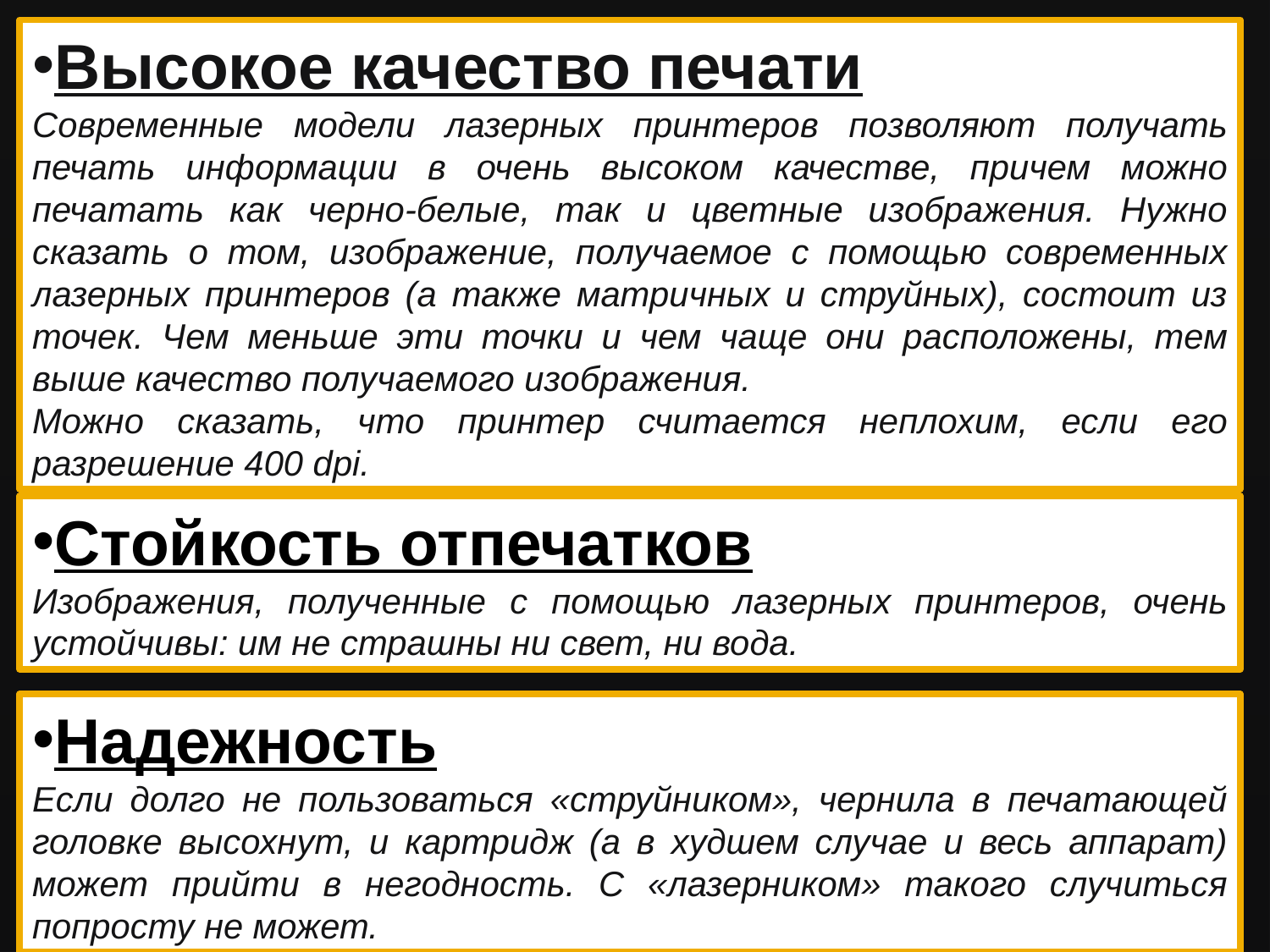

Высокое качество печати
Современные модели лазерных принтеров позволяют получать печать информации в очень высоком качестве, причем можно печатать как черно-белые, так и цветные изображения. Нужно сказать о том, изображение, получаемое с помощью современных лазерных принтеров (а также матричных и струйных), состоит из точек. Чем меньше эти точки и чем чаще они расположены, тем выше качество получаемого изображения.
Можно сказать, что принтер считается неплохим, если его разрешение 400 dpi.
Стойкость отпечатков
Изображения, полученные с помощью лазерных принтеров, очень устойчивы: им не страшны ни свет, ни вода.
Надежность
Если долго не пользоваться «струйником», чернила в печатающей головке высохнут, и картридж (а в худшем случае и весь аппарат) может прийти в негодность. С «лазерником» такого случиться попросту не может.